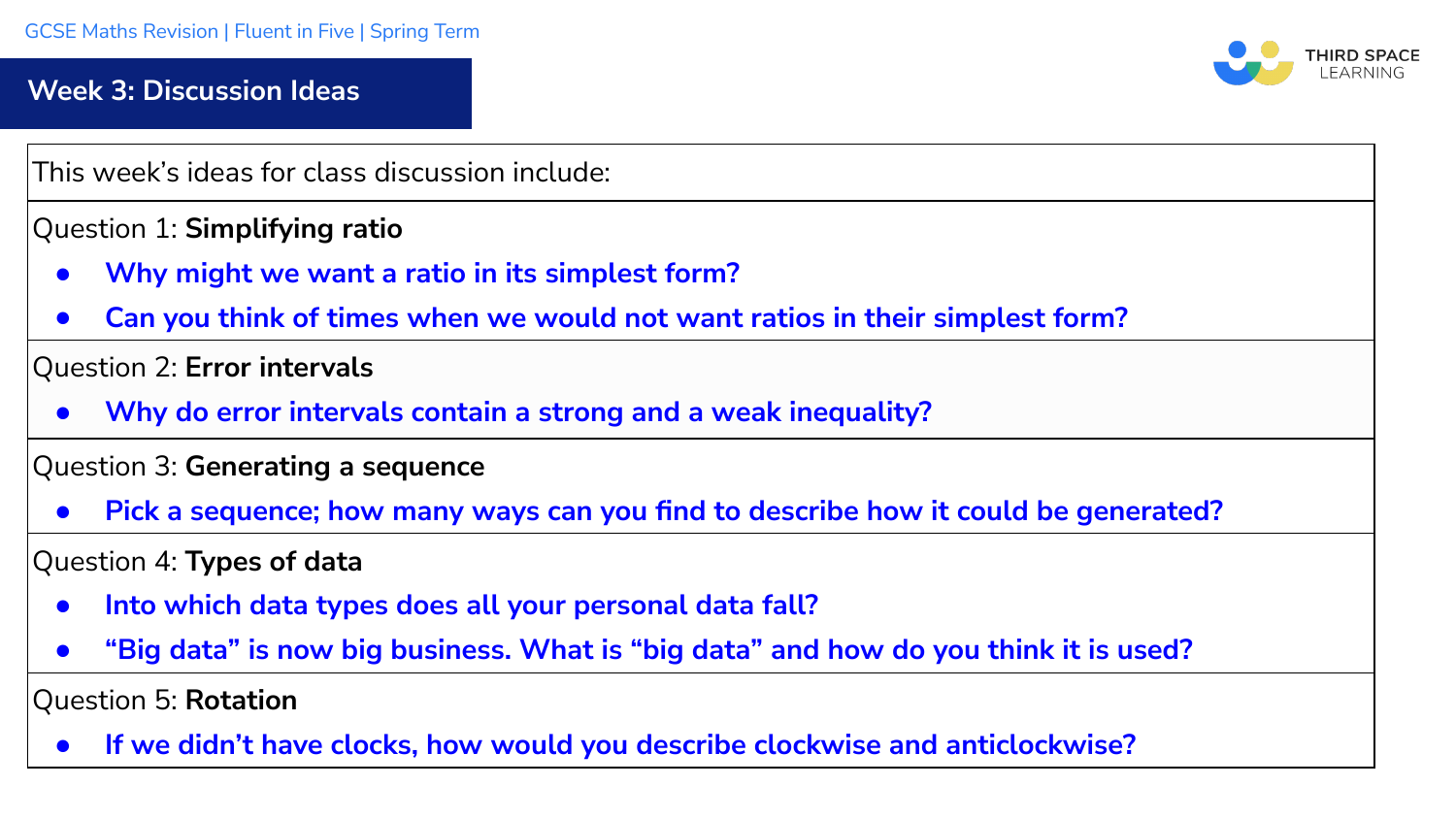

Week 3: Discussion Ideas
| This week’s ideas for class discussion include: |
| --- |
| Question 1: Simplifying ratio Why might we want a ratio in its simplest form? Can you think of times when we would not want ratios in their simplest form? |
| Question 2: Error intervals Why do error intervals contain a strong and a weak inequality? |
| Question 3: Generating a sequence Pick a sequence; how many ways can you find to describe how it could be generated? |
| Question 4: Types of data Into which data types does all your personal data fall? “Big data” is now big business. What is “big data” and how do you think it is used? |
| Question 5: Rotation If we didn’t have clocks, how would you describe clockwise and anticlockwise? |